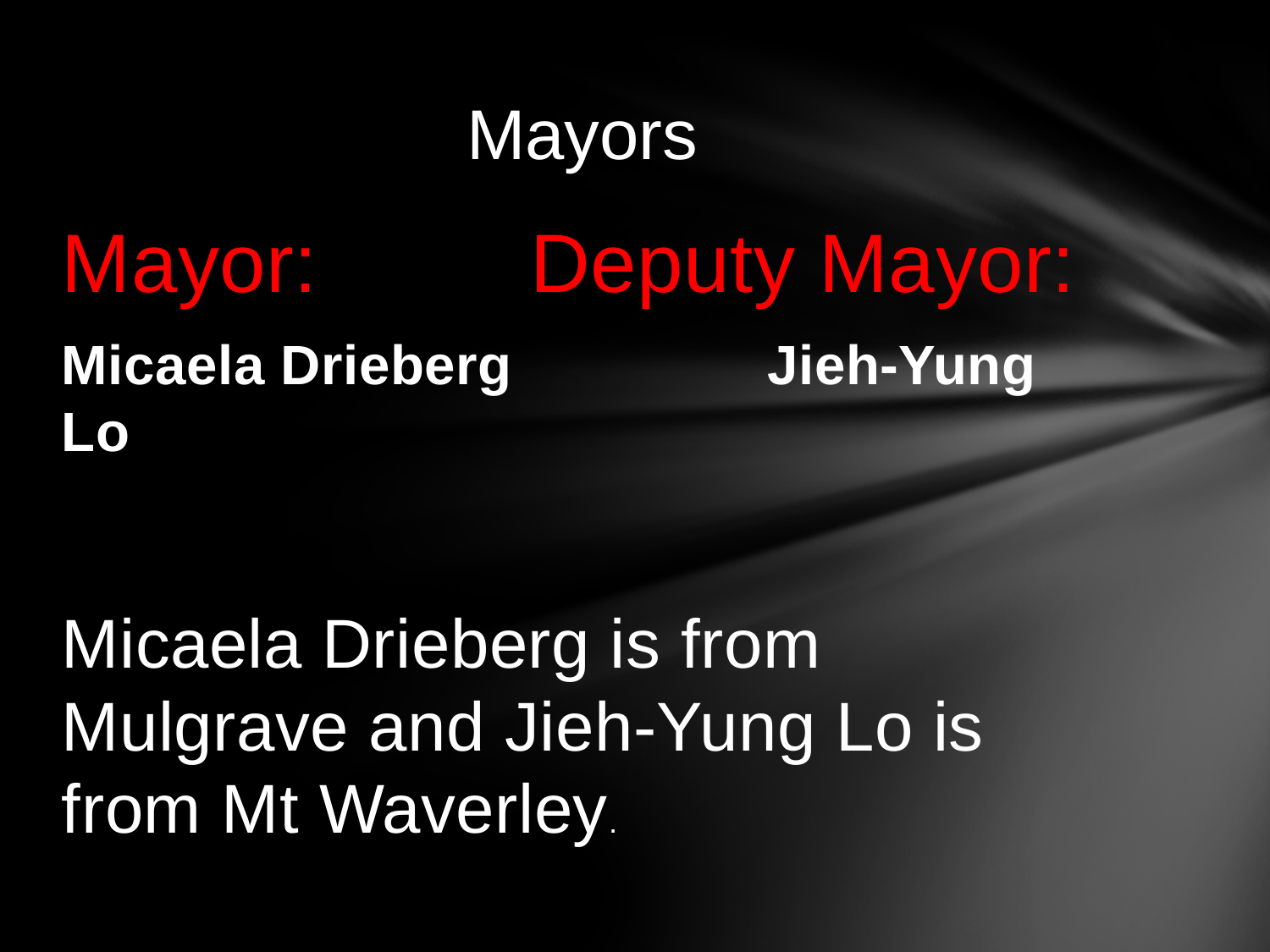

# Mayors
Mayor:         Deputy Mayor:
Micaela Drieberg                Jieh-Yung Lo

Micaela Drieberg is from Mulgrave and Jieh-Yung Lo is from Mt Waverley.